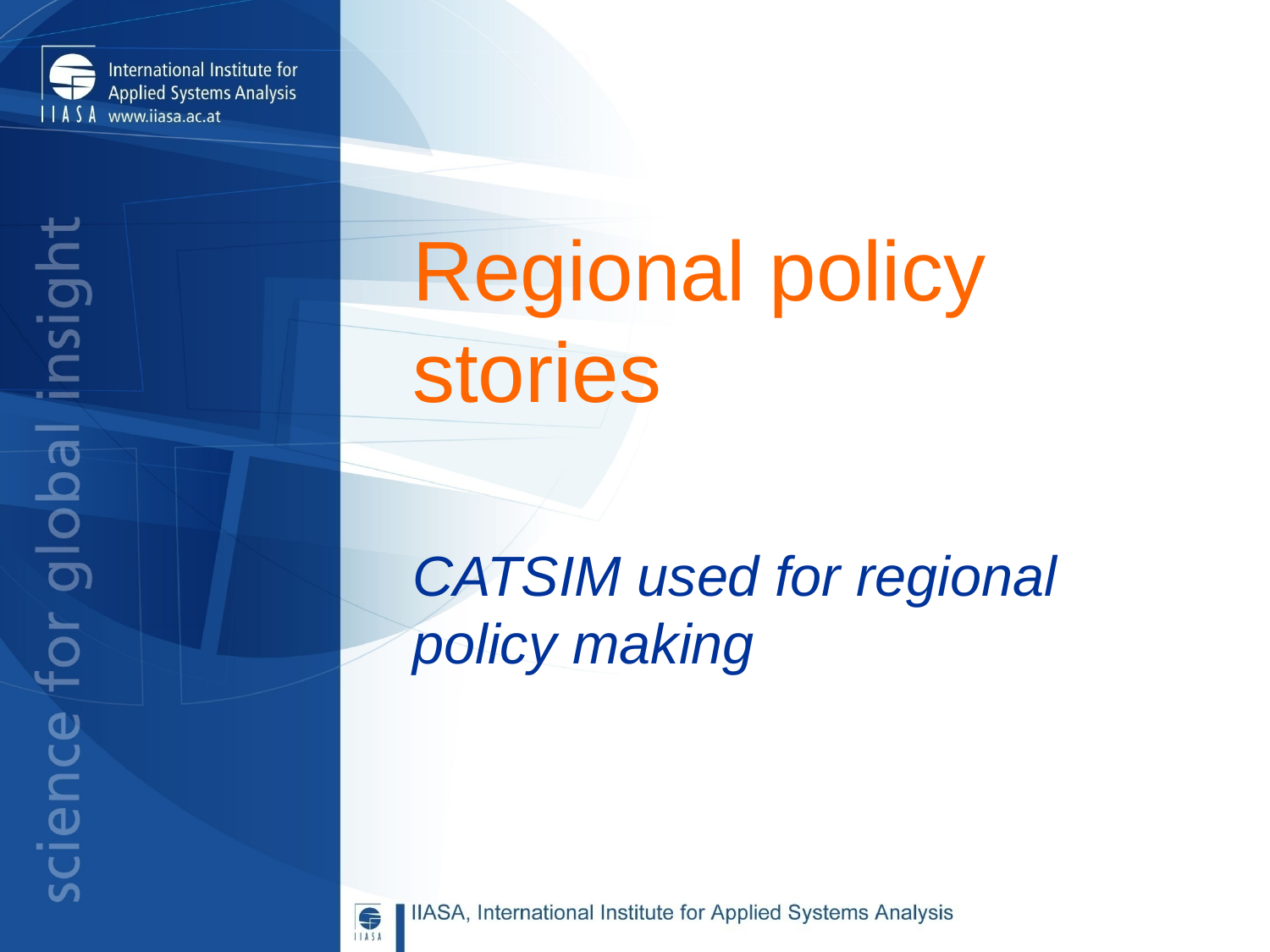

# Regional policy stories
CATSIM used for regional policy making